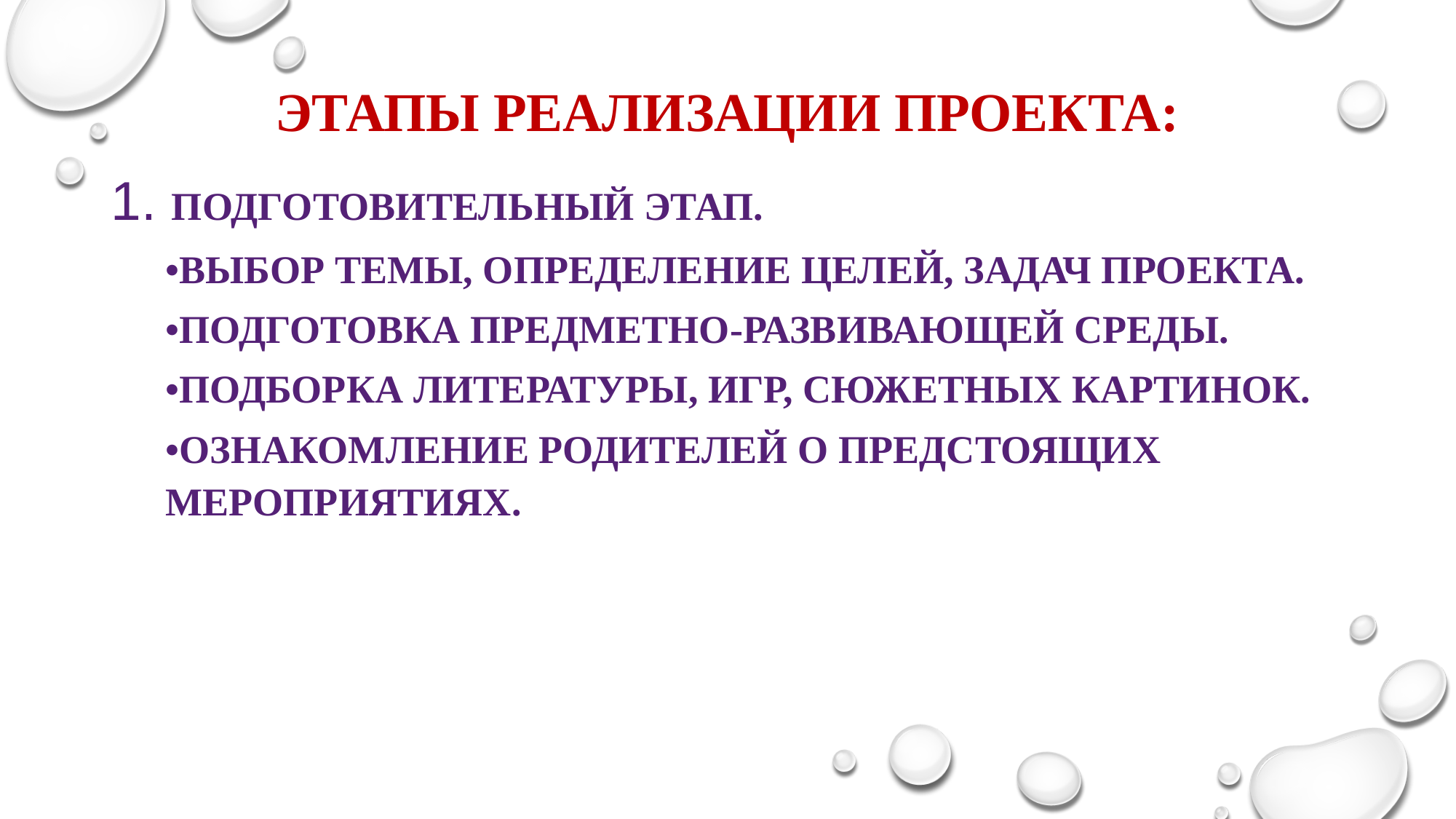

Этапы реализации проекта:
1. Подготовительный этап.
•Выбор темы, определение целей, задач проекта.
•Подготовка предметно-развивающей среды.
•Подборка литературы, игр, сюжетных картинок.
•Ознакомление родителей о предстоящих мероприятиях.